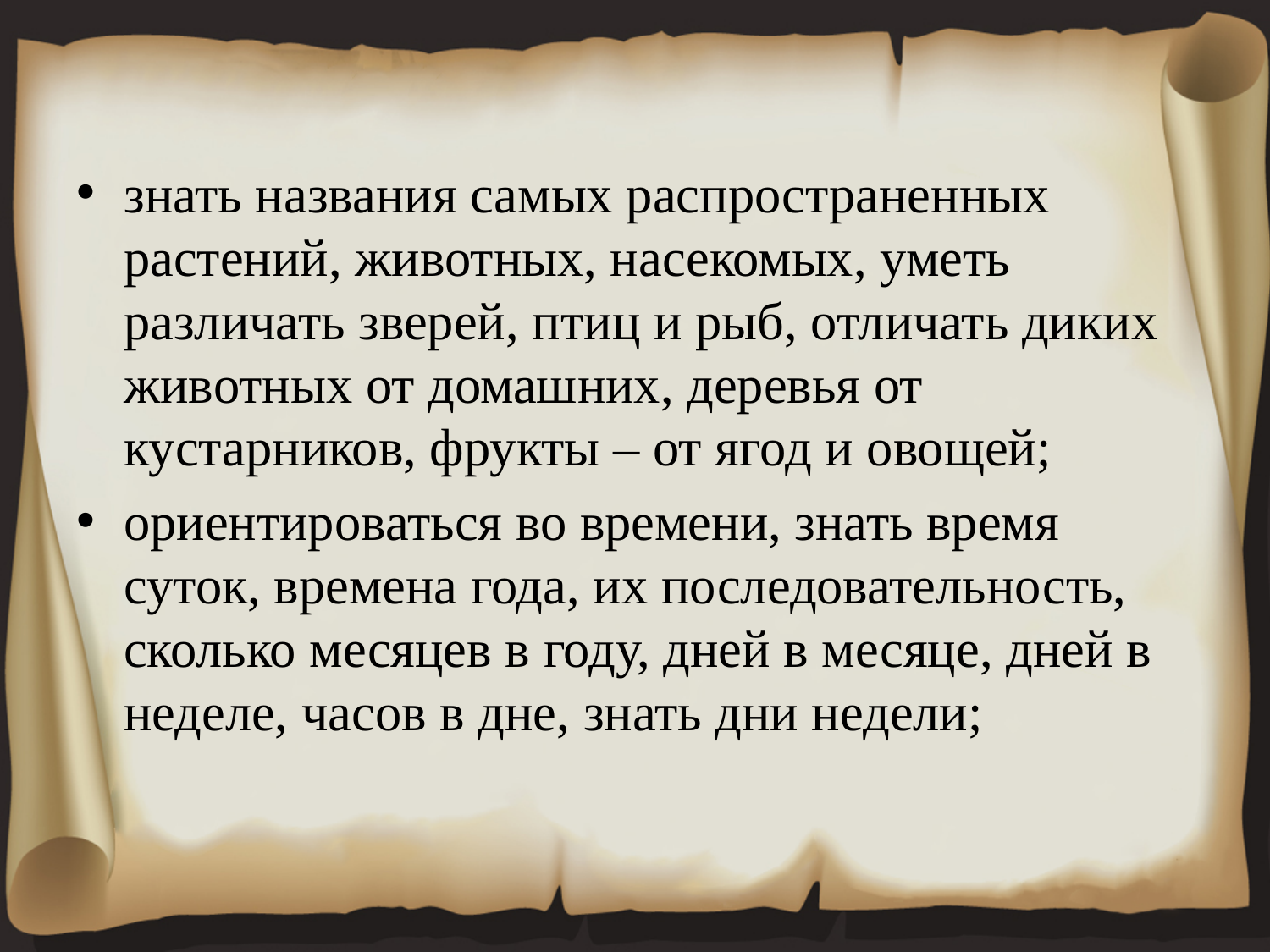

знать названия самых распространенных растений, животных, насекомых, уметь различать зверей, птиц и рыб, отличать диких животных от домашних, деревья от кустарников, фрукты – от ягод и овощей;
ориентироваться во времени, знать время суток, времена года, их последовательность, сколько месяцев в году, дней в месяце, дней в неделе, часов в дне, знать дни недели;